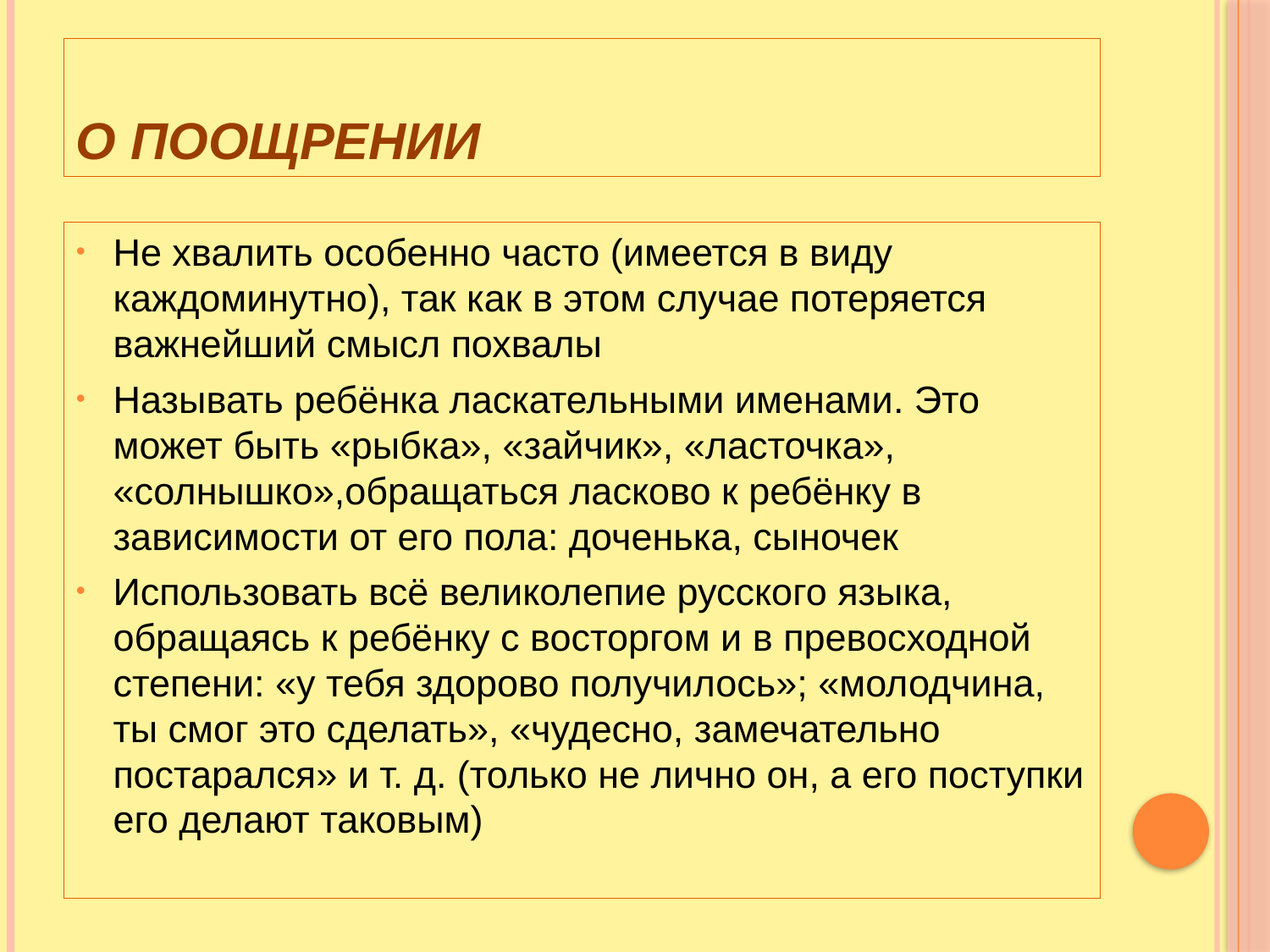

# О поощрении
Не хвалить особенно часто (имеется в виду каждоминутно), так как в этом случае потеряется важнейший смысл похвалы
Называть ребёнка ласкательными именами. Это может быть «рыбка», «зайчик», «ласточка», «солнышко»,обращаться ласково к ребёнку в зависимости от его пола: доченька, сыночек
Использовать всё великолепие русского языка, обращаясь к ребёнку с восторгом и в превосходной степени: «у тебя здорово получилось»; «молодчина, ты смог это сделать», «чудесно, замечательно постарался» и т. д. (только не лично он, а его поступки его делают таковым)